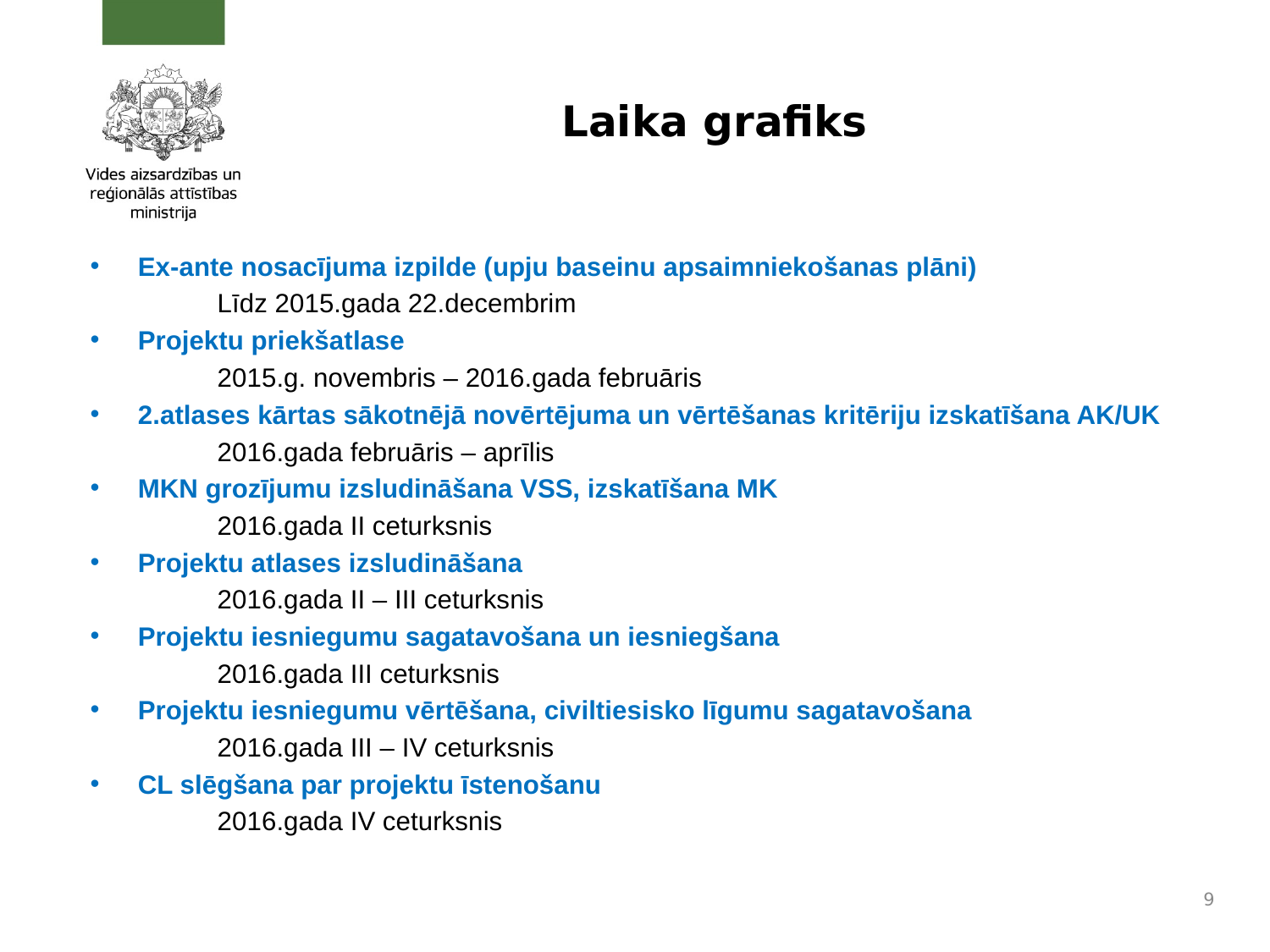

# Laika grafiks
Ex-ante nosacījuma izpilde (upju baseinu apsaimniekošanas plāni)
	Līdz 2015.gada 22.decembrim
Projektu priekšatlase
	2015.g. novembris – 2016.gada februāris
2.atlases kārtas sākotnējā novērtējuma un vērtēšanas kritēriju izskatīšana AK/UK
	2016.gada februāris – aprīlis
MKN grozījumu izsludināšana VSS, izskatīšana MK
	2016.gada II ceturksnis
Projektu atlases izsludināšana
	2016.gada II – III ceturksnis
Projektu iesniegumu sagatavošana un iesniegšana
	2016.gada III ceturksnis
Projektu iesniegumu vērtēšana, civiltiesisko līgumu sagatavošana
	2016.gada III – IV ceturksnis
CL slēgšana par projektu īstenošanu
	2016.gada IV ceturksnis

9